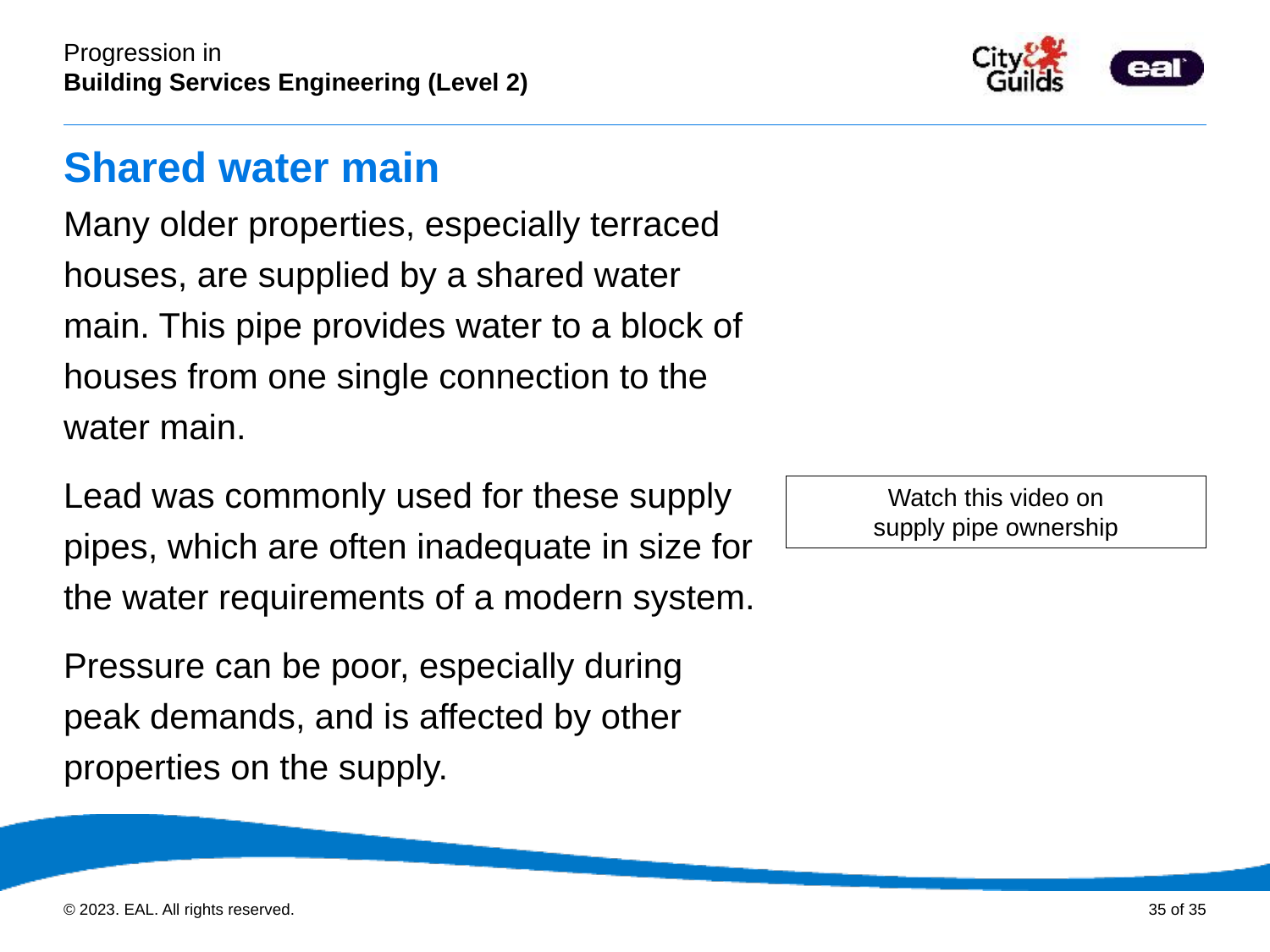

# Shared water main
Many older properties, especially terraced houses, are supplied by a shared water main. This pipe provides water to a block of houses from one single connection to the water main.
Lead was commonly used for these supply pipes, which are often inadequate in size for the water requirements of a modern system.
Pressure can be poor, especially during peak demands, and is affected by other properties on the supply.

Watch this video on
supply pipe ownership